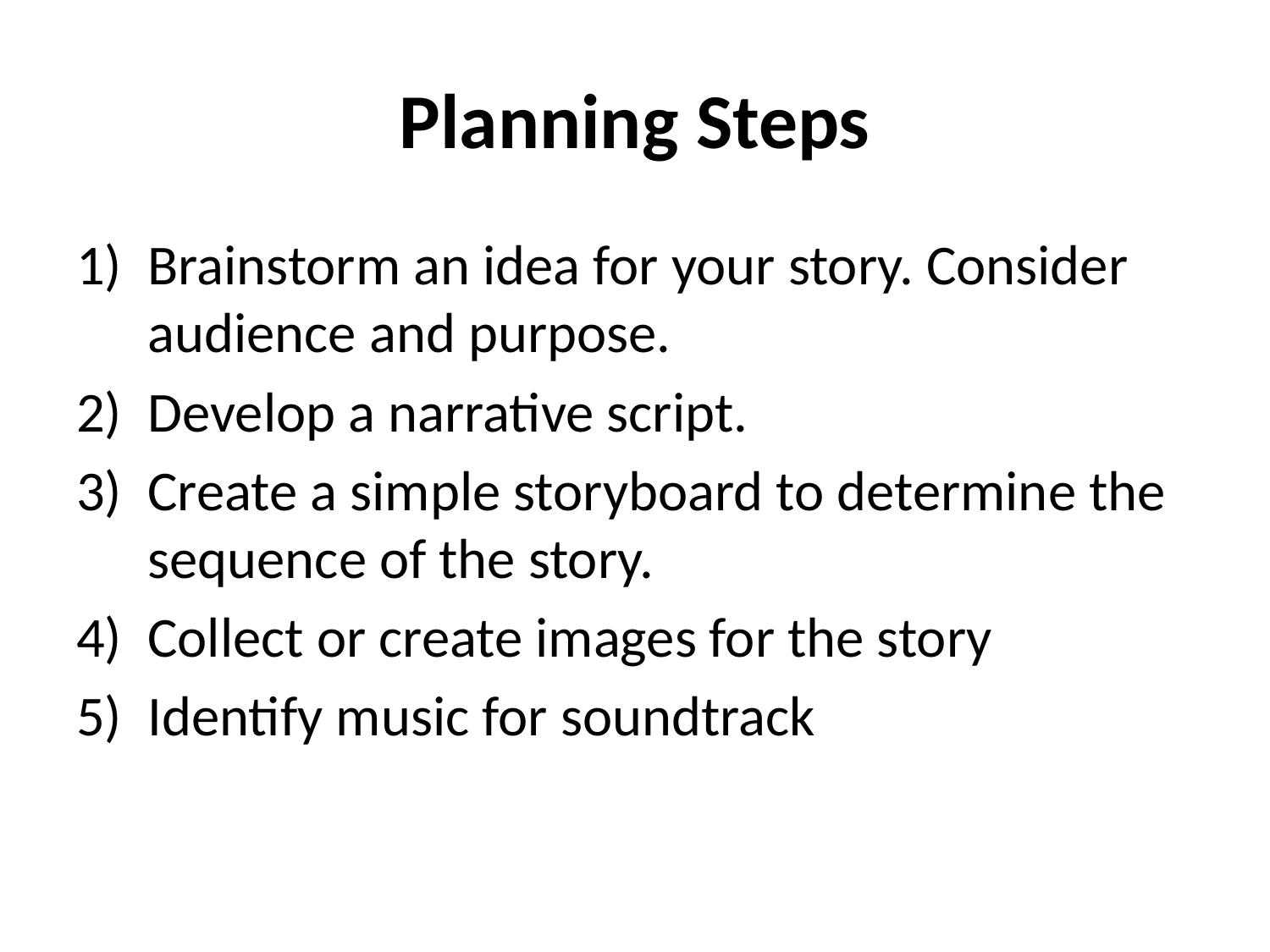

# Planning Steps
Brainstorm an idea for your story. Consider audience and purpose.
Develop a narrative script.
Create a simple storyboard to determine the sequence of the story.
Collect or create images for the story
Identify music for soundtrack